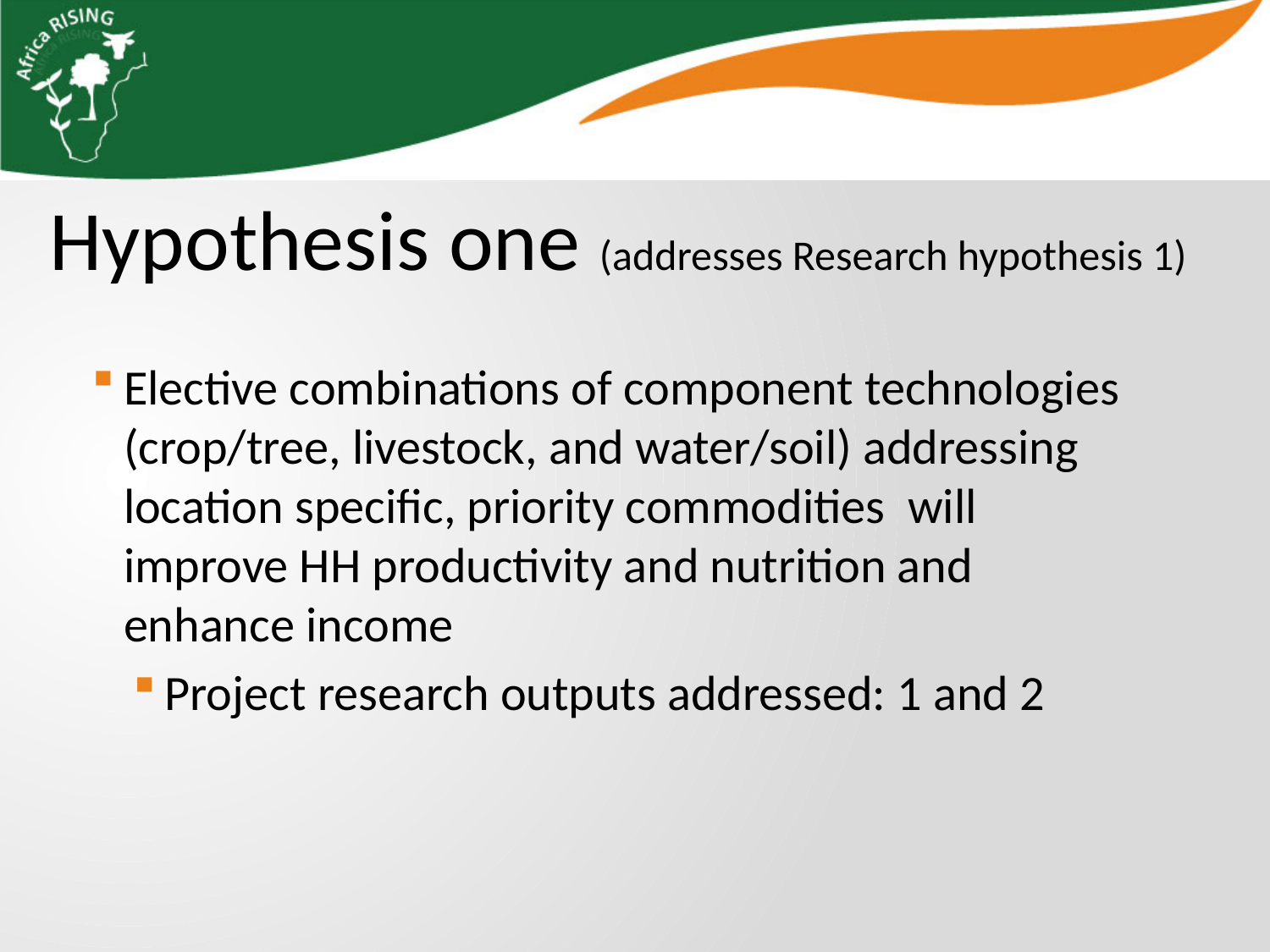

Hypothesis one (addresses Research hypothesis 1)
Elective combinations of component technologies (crop/tree, livestock, and water/soil) addressing location specific, priority commodities  will improve HH productivity and nutrition and enhance income
Project research outputs addressed: 1 and 2